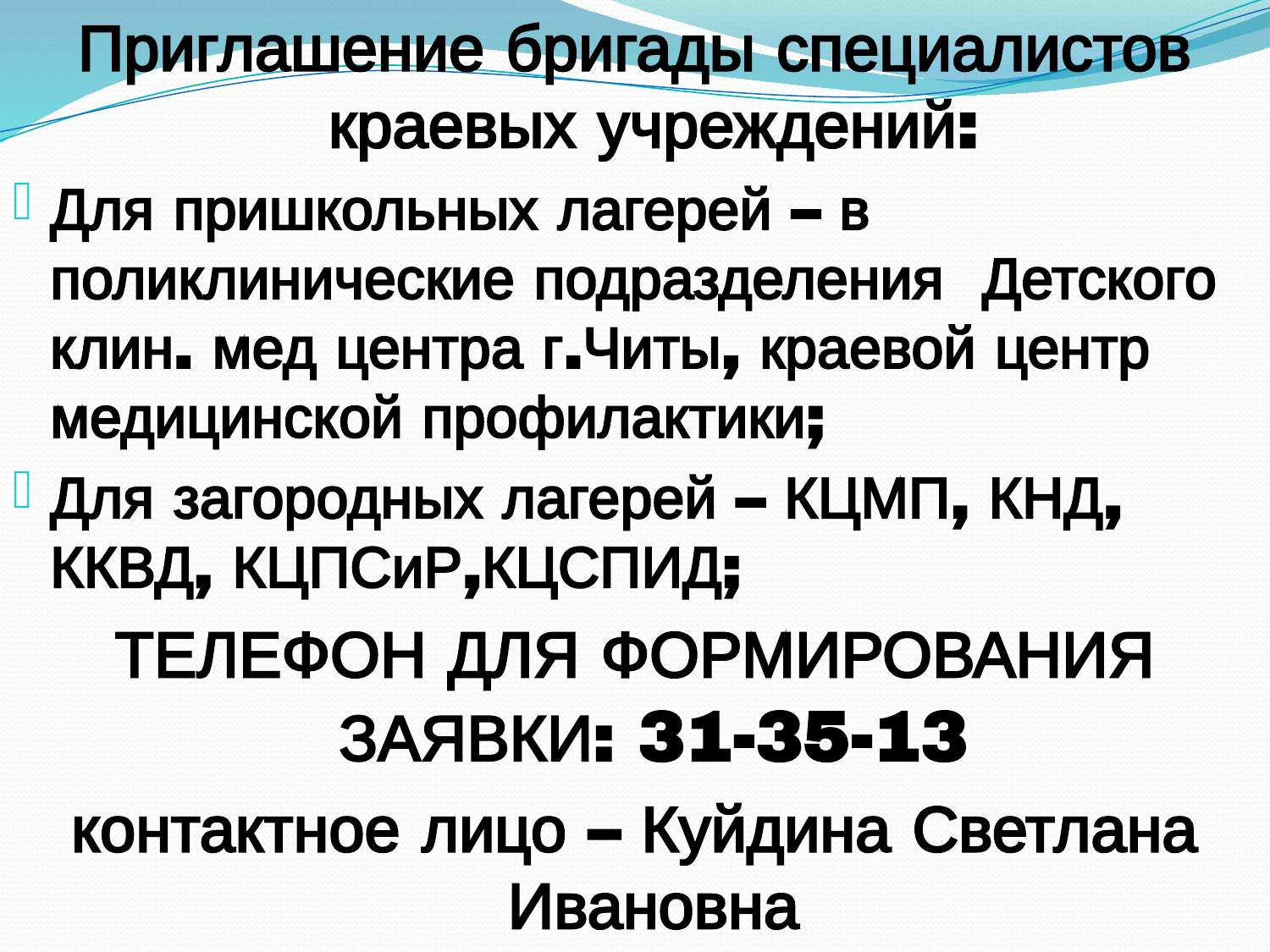

Приглашение бригады специалистов краевых учреждений:
Для пришкольных лагерей – в поликлинические подразделения  Детского клин. мед центра г.Читы, краевой центр медицинской профилактики;
Для загородных лагерей – КЦМП, КНД, ККВД, КЦПСиР,КЦСПИД;
ТЕЛЕФОН ДЛЯ ФОРМИРОВАНИЯ ЗАЯВКИ: 31-35-13
контактное лицо – Куйдина Светлана Ивановна

#